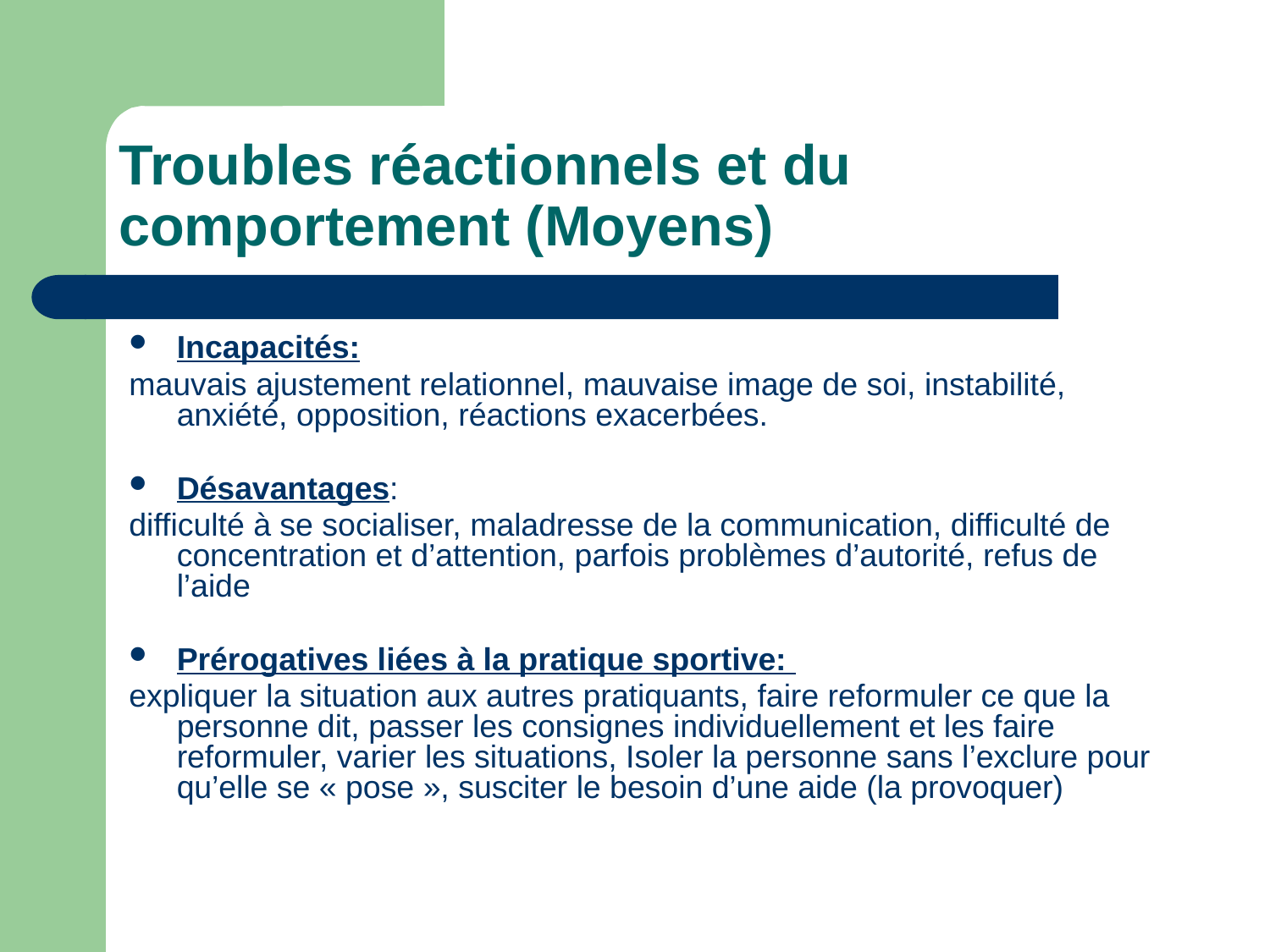

# Troubles réactionnels et du comportement (Moyens)
Incapacités:
mauvais ajustement relationnel, mauvaise image de soi, instabilité, anxiété, opposition, réactions exacerbées.

Désavantages:
difficulté à se socialiser, maladresse de la communication, difficulté de concentration et d’attention, parfois problèmes d’autorité, refus de l’aide

Prérogatives liées à la pratique sportive:
expliquer la situation aux autres pratiquants, faire reformuler ce que la personne dit, passer les consignes individuellement et les faire reformuler, varier les situations, Isoler la personne sans l’exclure pour qu’elle se « pose », susciter le besoin d’une aide (la provoquer)